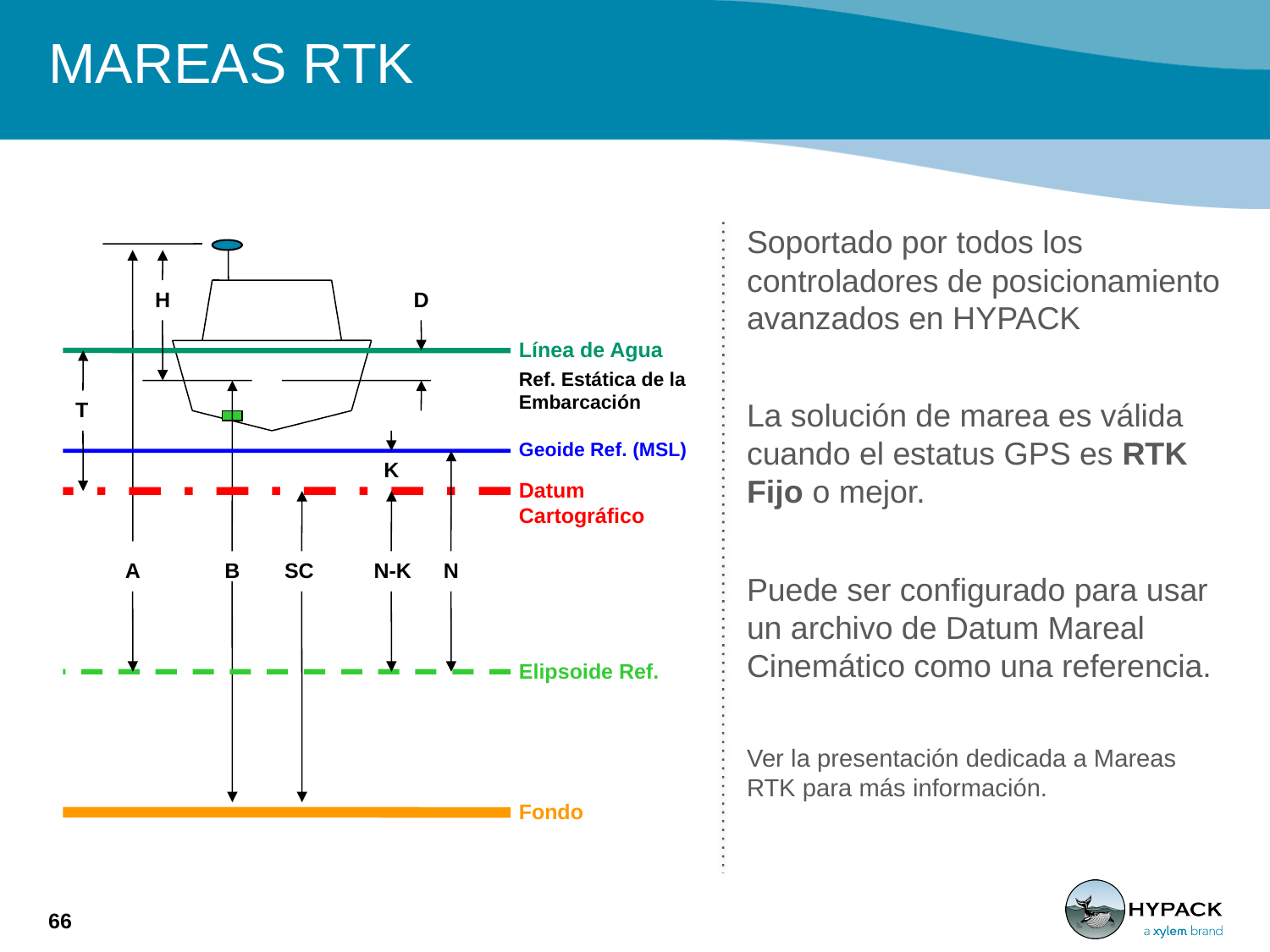

# MAREAS RTK
Soportado por todos los controladores de posicionamiento avanzados en HYPACK

La solución de marea es válida cuando el estatus GPS es RTK Fijo o mejor.

Puede ser configurado para usar un archivo de Datum Mareal Cinemático como una referencia.

Ver la presentación dedicada a Mareas RTK para más información.

H

D

Línea de Agua

Ref. Estática de la Embarcación

T

Geoide Ref. (MSL)

K

Datum Cartográfico

B
A
SC
N-K
N

Elipsoide Ref.

Fondo

66